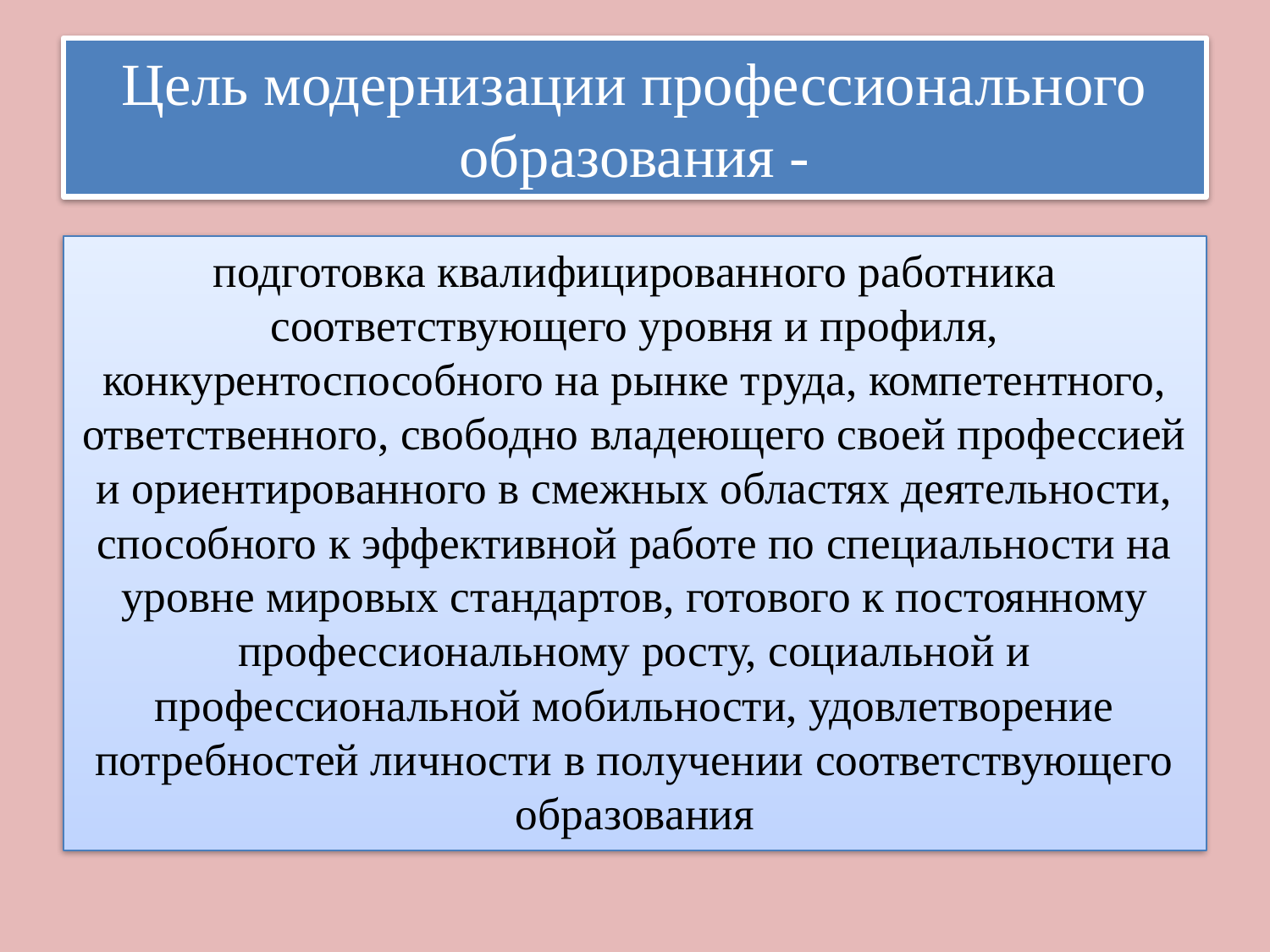

# Цель модернизации профессионального образования -
подготовка квалифицированного работника соответствующего уровня и профиля, конкурентоспособного на рынке труда, компетентного, ответственного, свободно владеющего своей профессией и ориентированного в смежных областях деятельности, способного к эффективной работе по специальности на уровне мировых стандартов, готового к постоянному профессиональному росту, социальной и профессиональной мобильности, удовлетворение потребностей личности в получении соответствующего образования